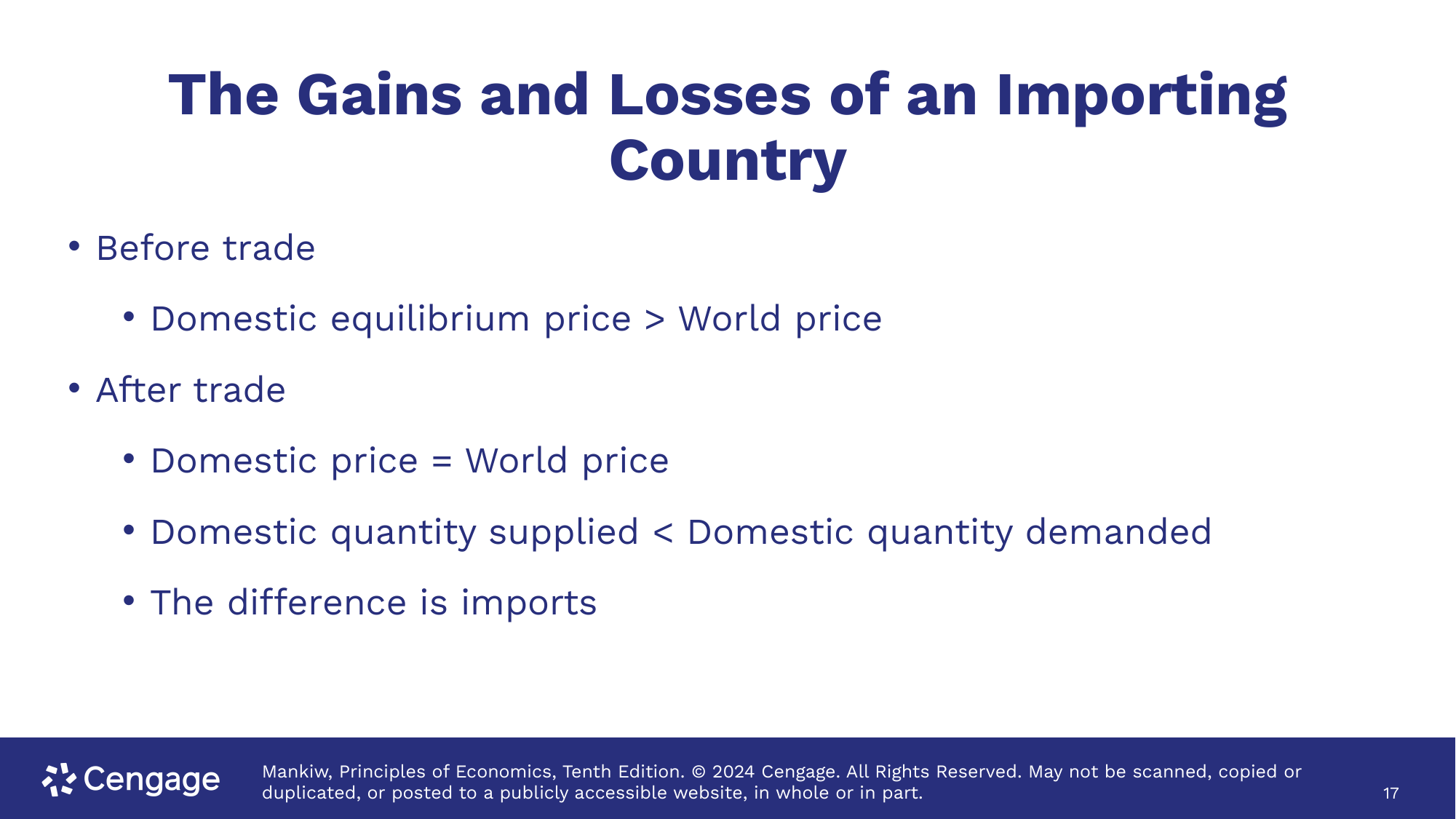

# The Gains and Losses of an Importing Country
Before trade
Domestic equilibrium price > World price
After trade
Domestic price = World price
Domestic quantity supplied < Domestic quantity demanded
The difference is imports